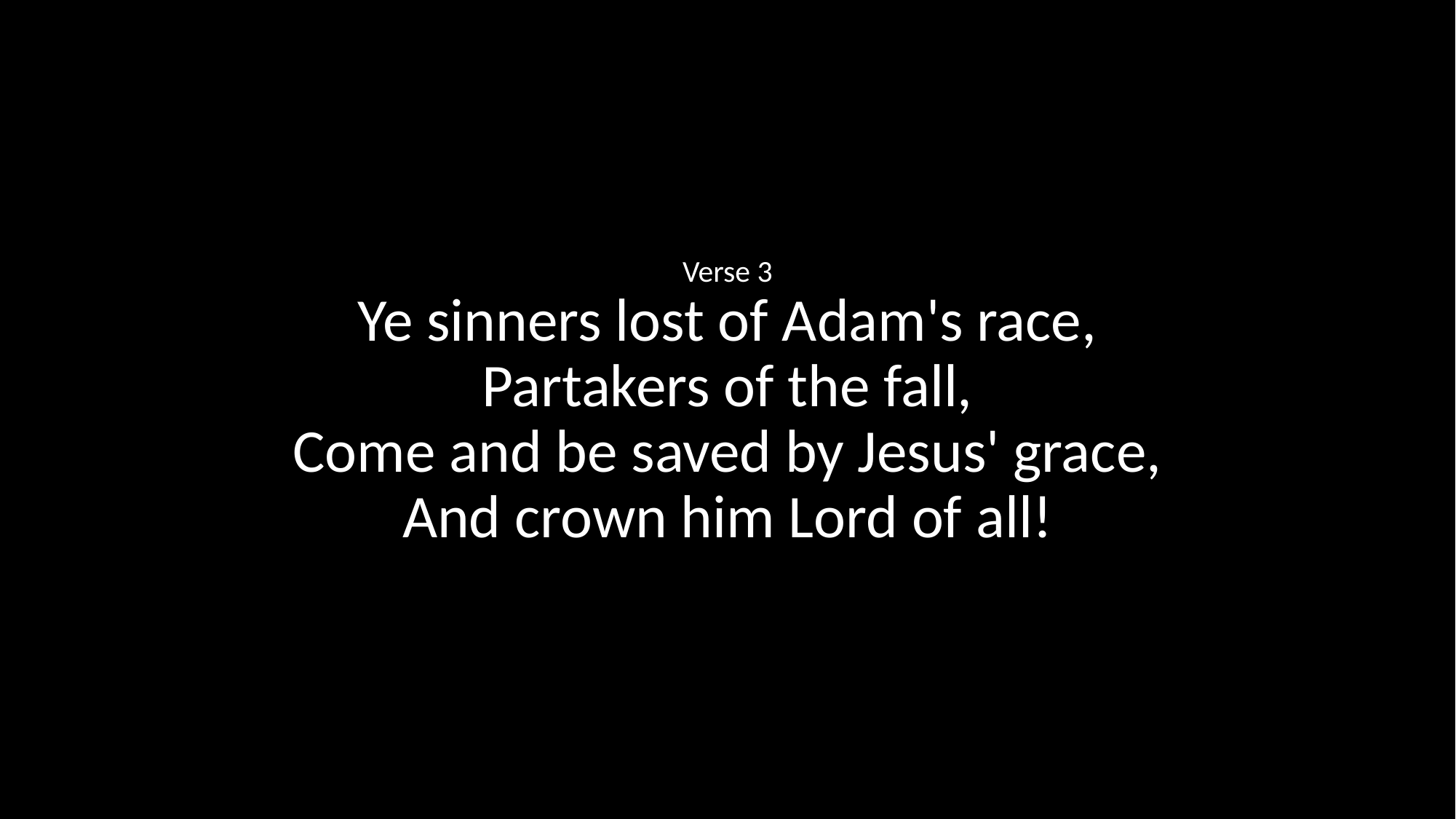

Verse 3
Ye sinners lost of Adam's race,
Partakers of the fall,
Come and be saved by Jesus' grace,
And crown him Lord of all!